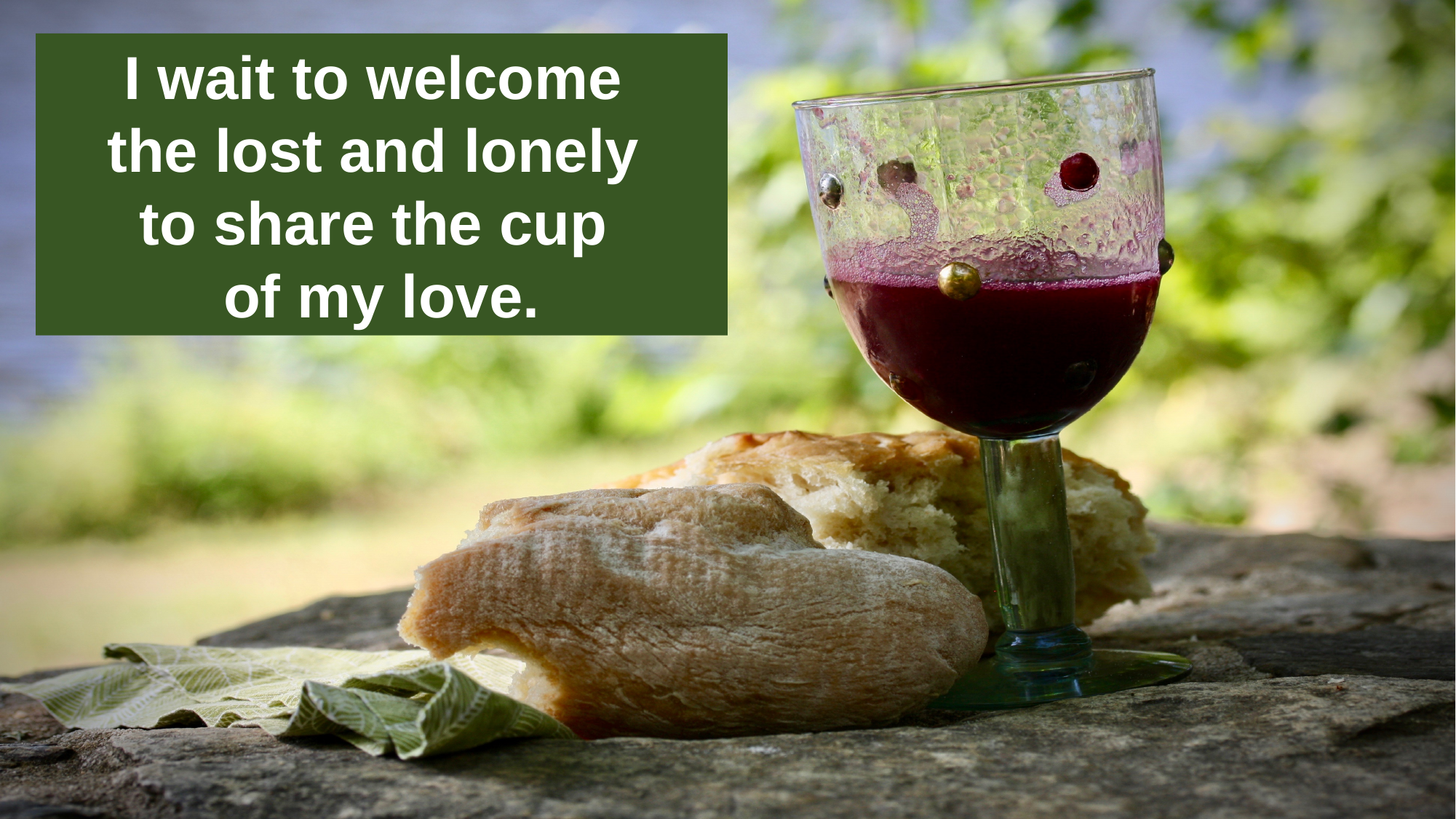

I wait to welcome
the lost and lonely
to share the cup
of my love.